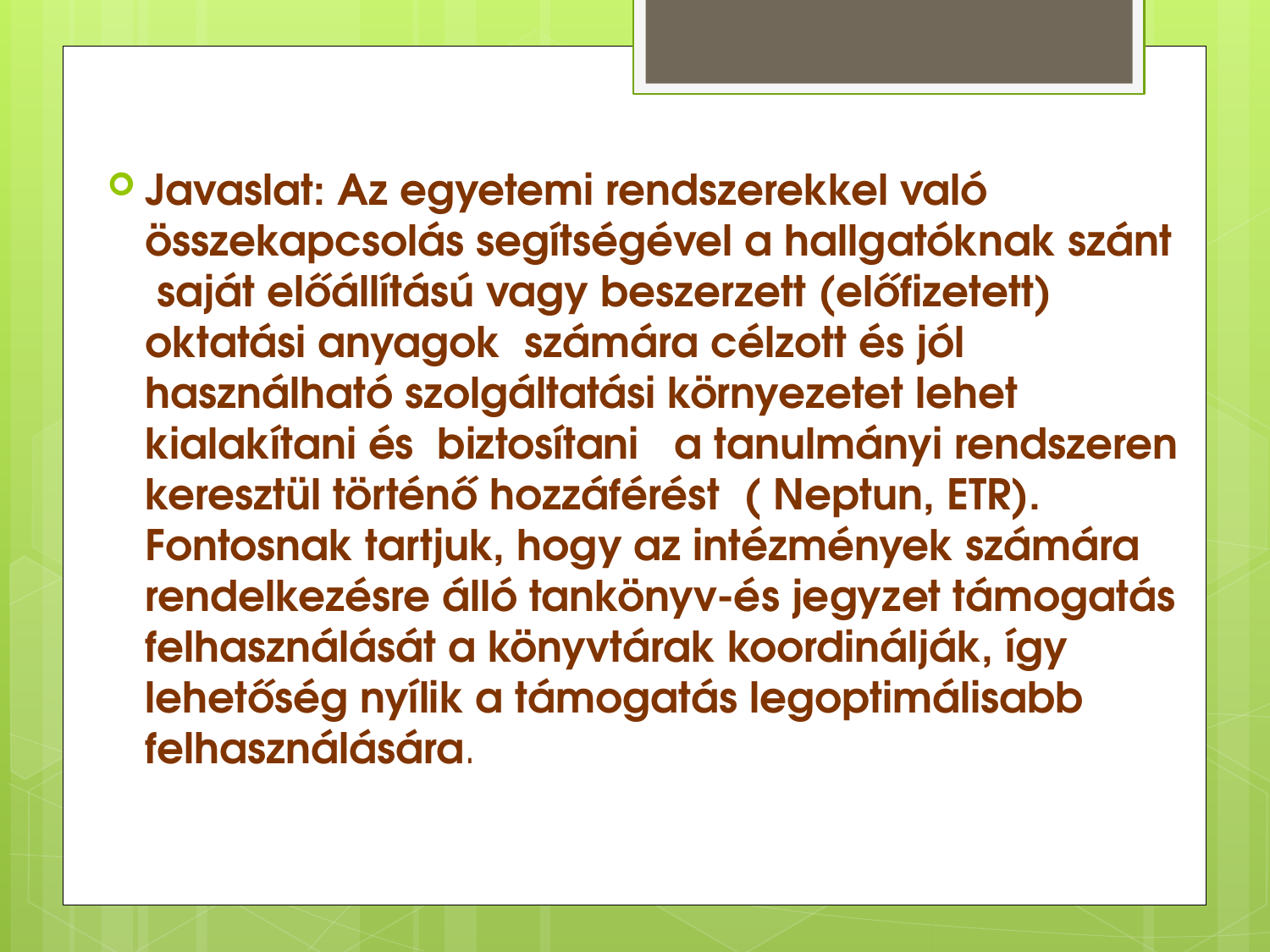

Javaslat: Az egyetemi rendszerekkel való összekapcsolás segítségével a hallgatóknak szánt   saját előállítású vagy beszerzett (előfizetett) oktatási anyagok  számára célzott és jól használható szolgáltatási környezetet lehet kialakítani és  biztosítani   a tanulmányi rendszeren keresztül történő hozzáférést  ( Neptun, ETR). Fontosnak tartjuk, hogy az intézmények számára rendelkezésre álló tankönyv-és jegyzet támogatás felhasználását a könyvtárak koordinálják, így lehetőség nyílik a támogatás legoptimálisabb felhasználására.